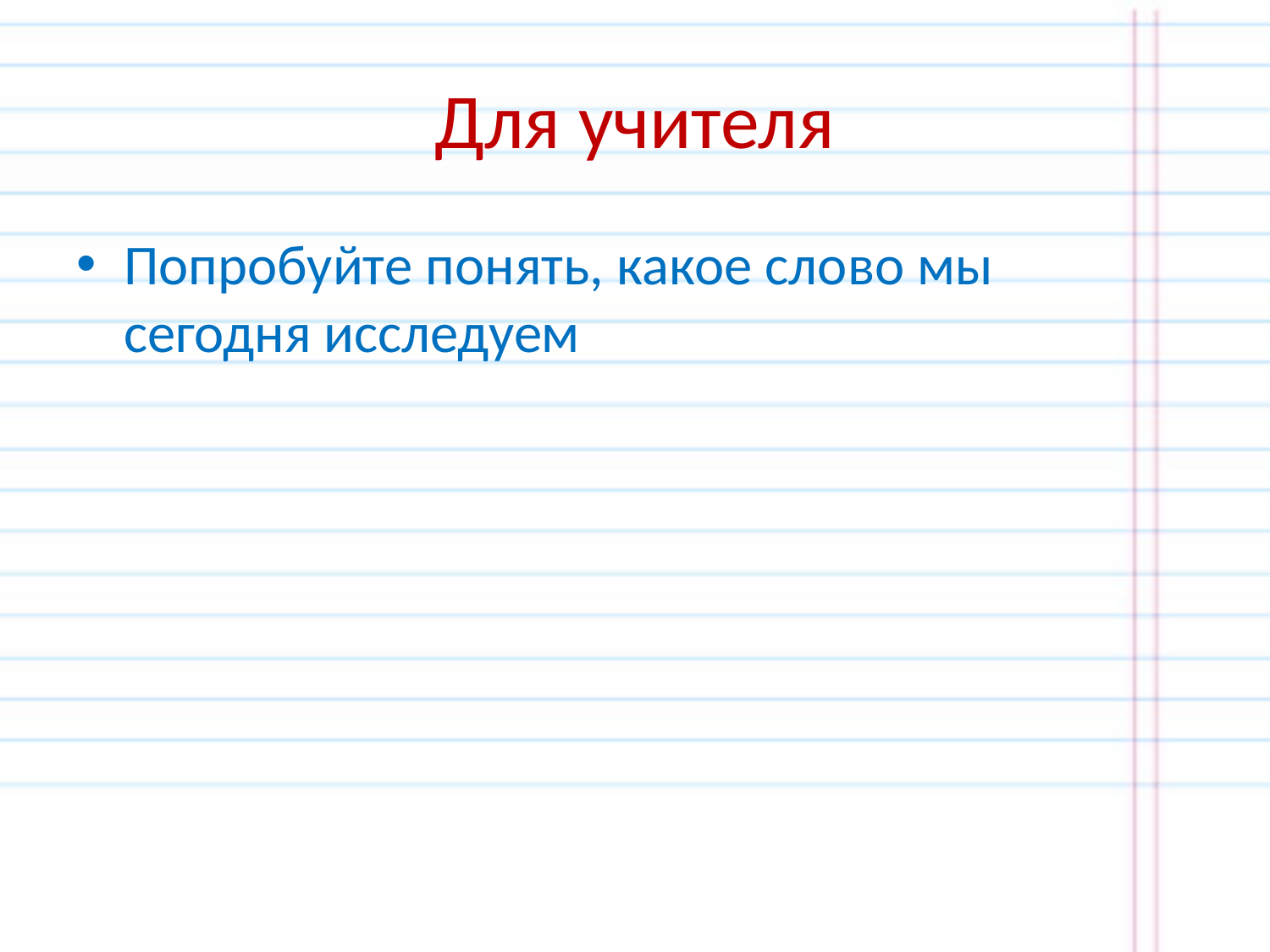

# Для учителя
Попробуйте понять, какое слово мы сегодня исследуем